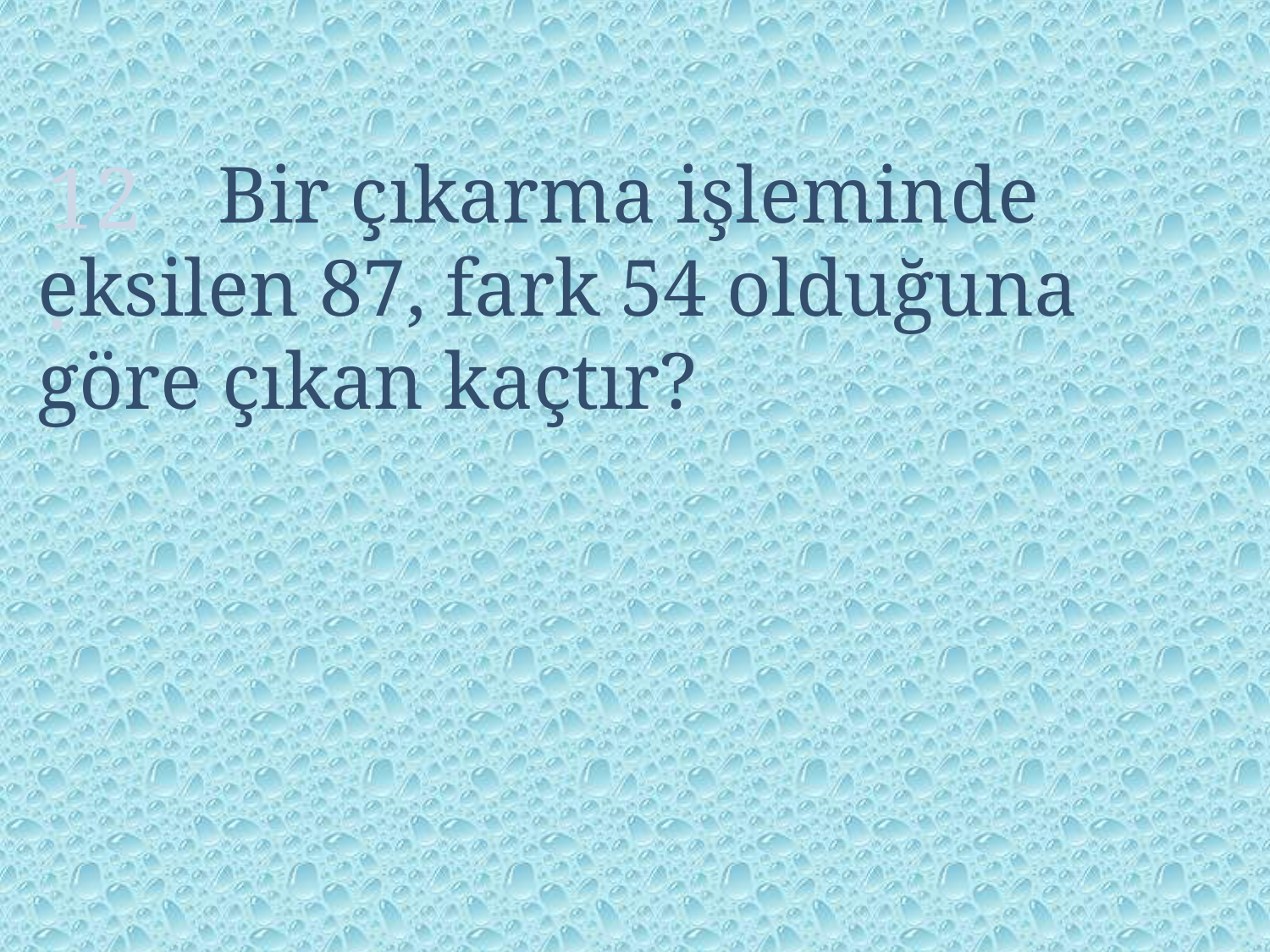

12.

         Bir çıkarma işleminde eksilen 87, fark 54 olduğuna göre çıkan kaçtır?